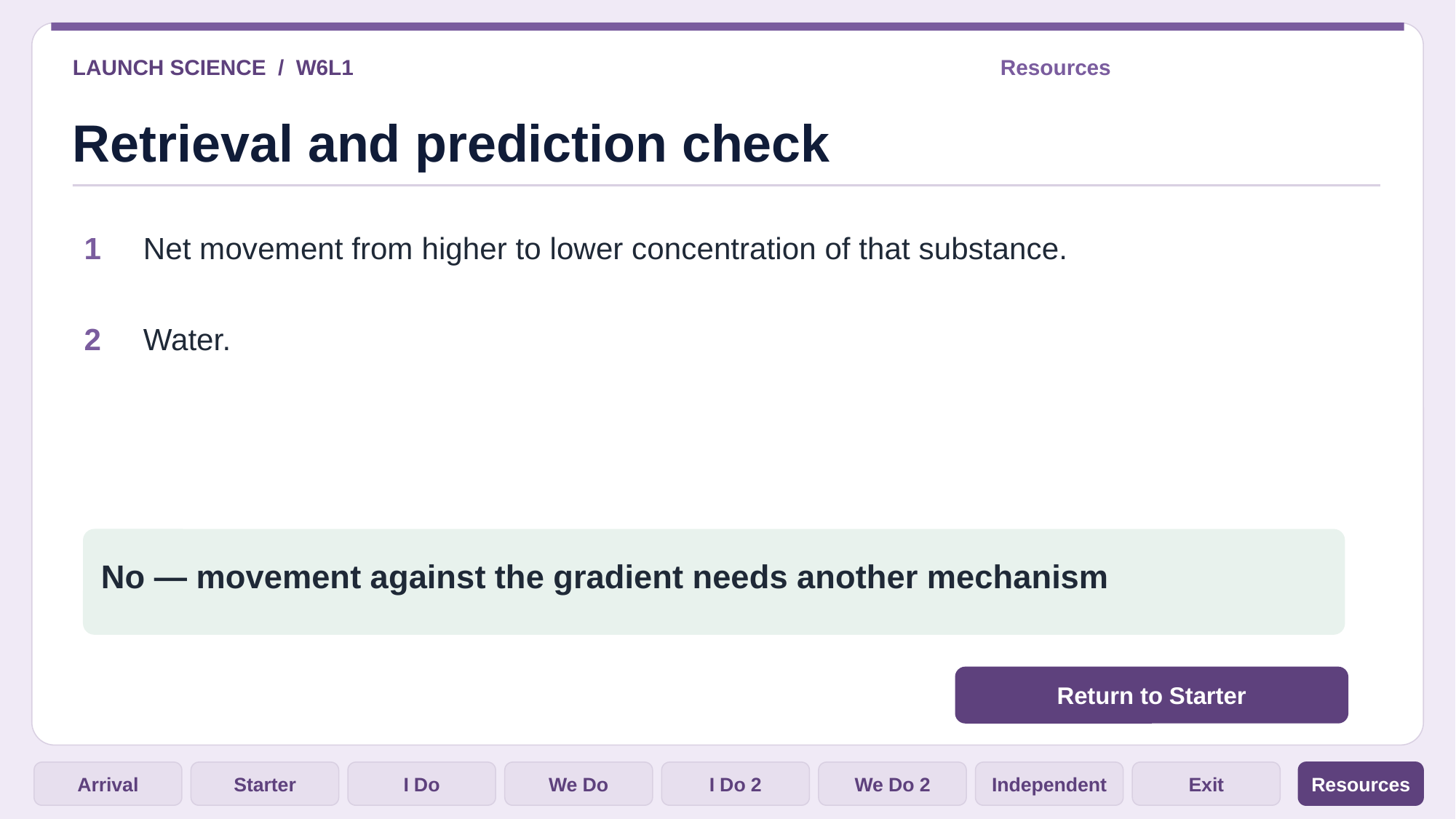

LAUNCH SCIENCE  /  W6L1
Resources
Retrieval and prediction check

1
Net movement from higher to lower concentration of that substance.
2
Water.

No — movement against the gradient needs another mechanism
Return to Starter
Arrival
Starter
I Do
We Do
I Do 2
We Do 2
Independent
Exit
Resources